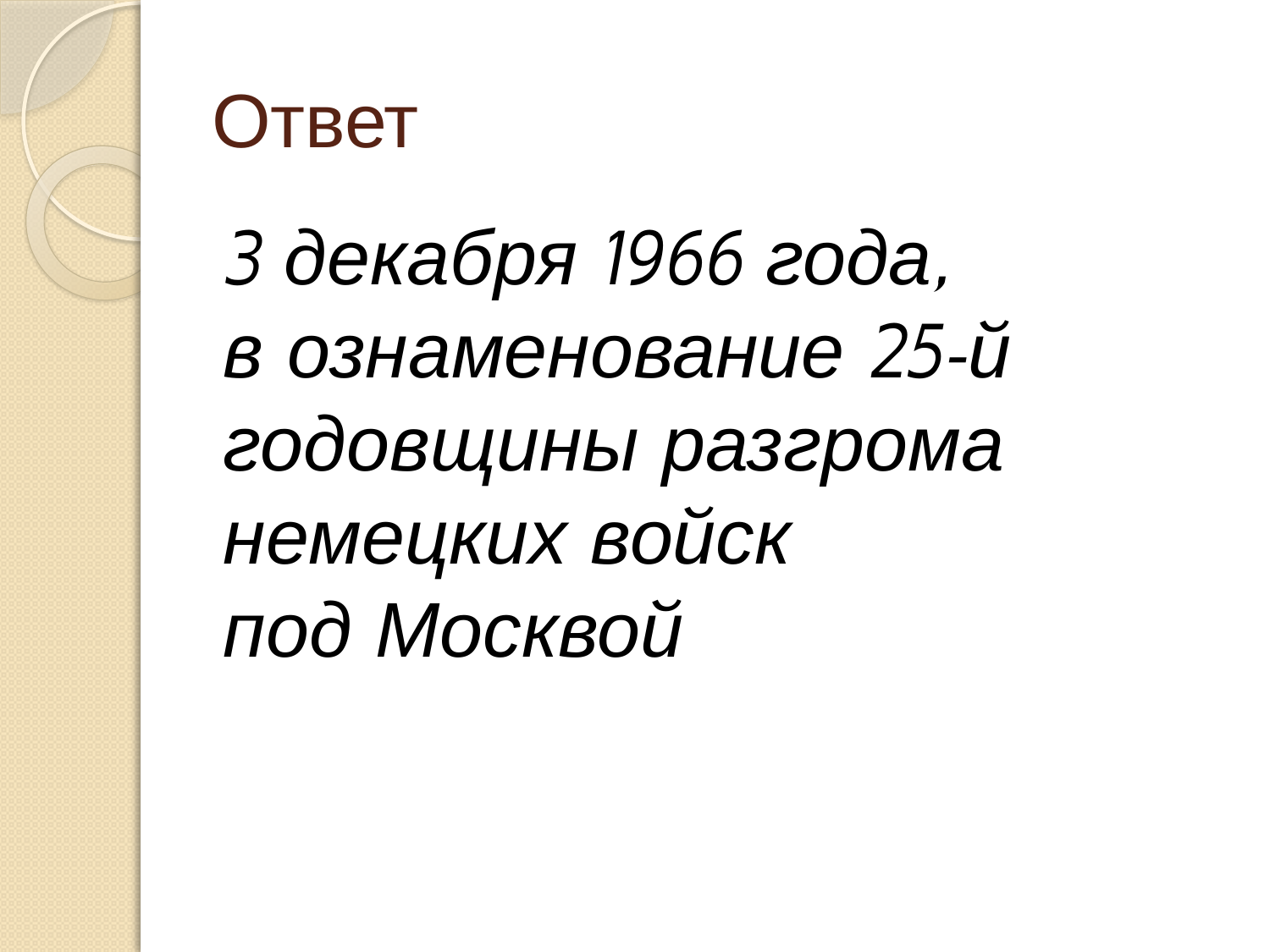

# Ответ
3 декабря 1966 года, в ознаменование 25-й годовщины разгрома немецких войск под Москвой